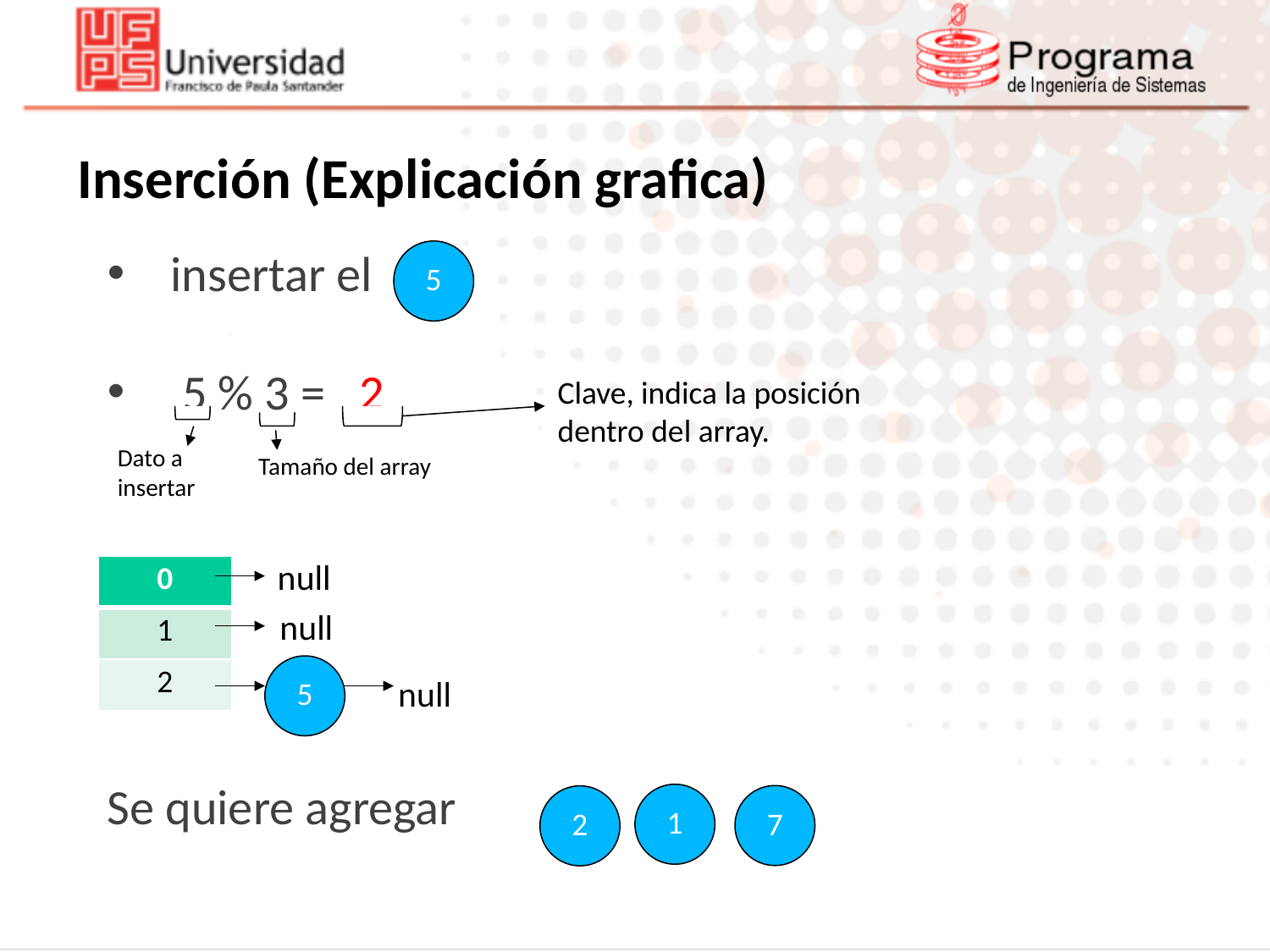

Inserción (Explicación grafica)
insertar el

 5 % 3 =   2

Se quiere agregar
5
Clave, indica la posición dentro del array.

Dato a insertar
Tamaño del array
null
| 0 |
| --- |
| 1 |
| 2 |
null
5
null
1
7
2